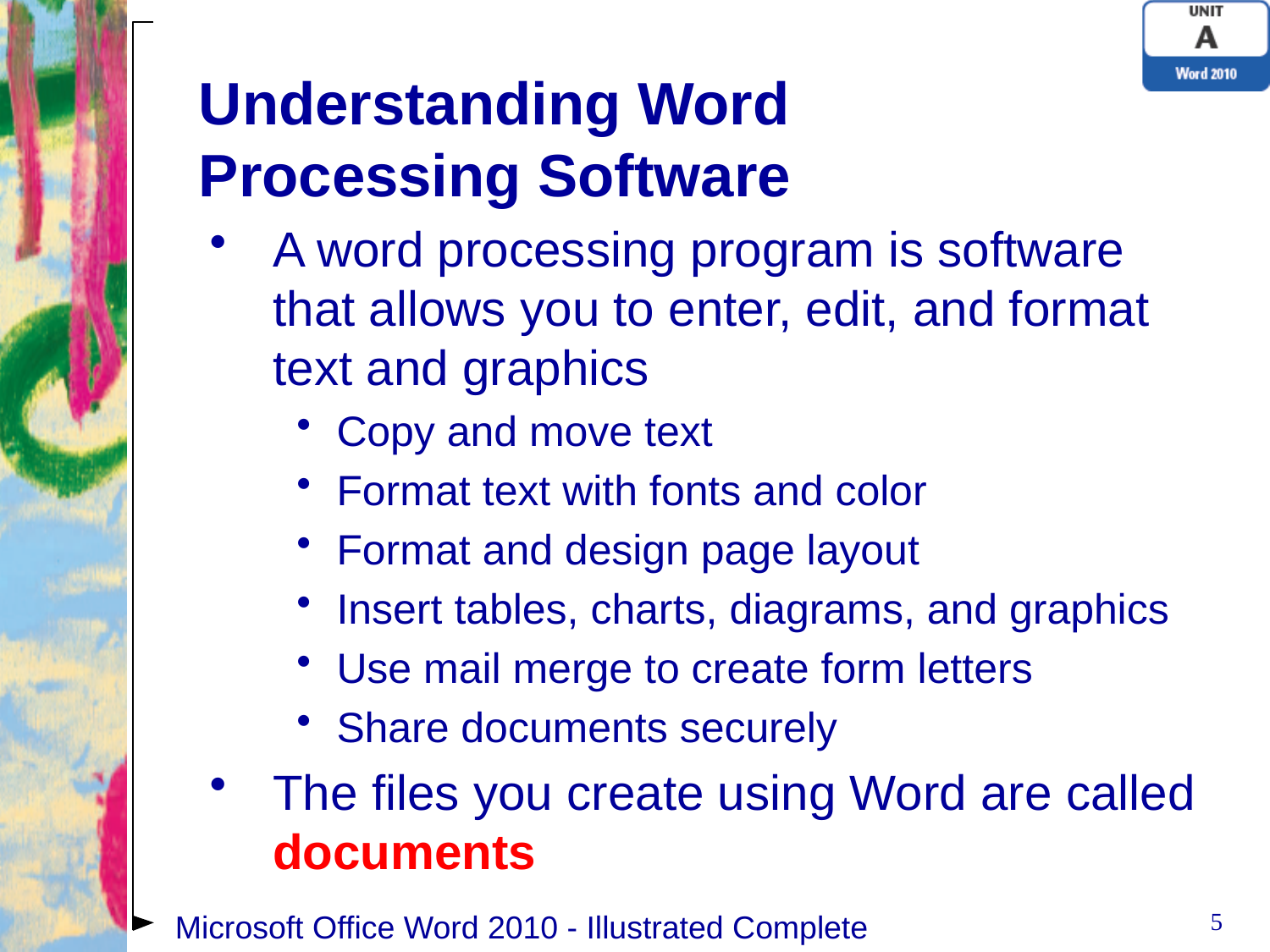

# Understanding Word Processing Software
A word processing program is software that allows you to enter, edit, and format text and graphics
Copy and move text
Format text with fonts and color
Format and design page layout
Insert tables, charts, diagrams, and graphics
Use mail merge to create form letters
Share documents securely
The files you create using Word are called documents
5
Microsoft Office Word 2010 - Illustrated Complete